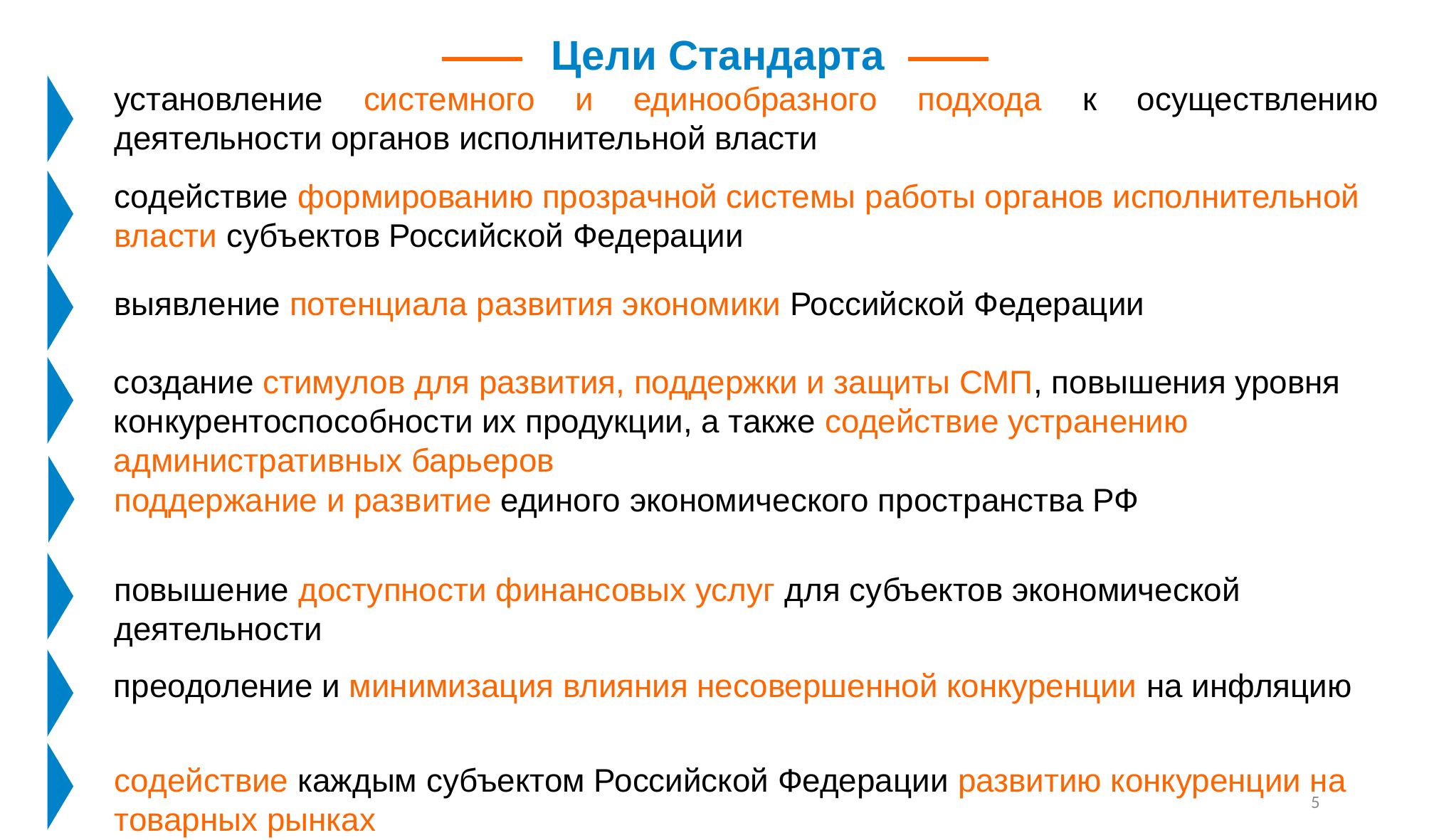

Цели Стандарта
установление системного и единообразного подхода к осуществлению деятельности органов исполнительной власти

содействие формированию прозрачной системы работы органов исполнительной власти субъектов Российской Федерации

выявление потенциала развития экономики Российской Федерации

создание стимулов для развития, поддержки и защиты СМП, повышения уровня конкурентоспособности их продукции, а также содействие устранению административных барьеров

поддержание и развитие единого экономического пространства РФ

повышение доступности финансовых услуг для субъектов экономической деятельности

преодоление и минимизация влияния несовершенной конкуренции на инфляцию

содействие каждым субъектом Российской Федерации развитию конкуренции на товарных рынках

5